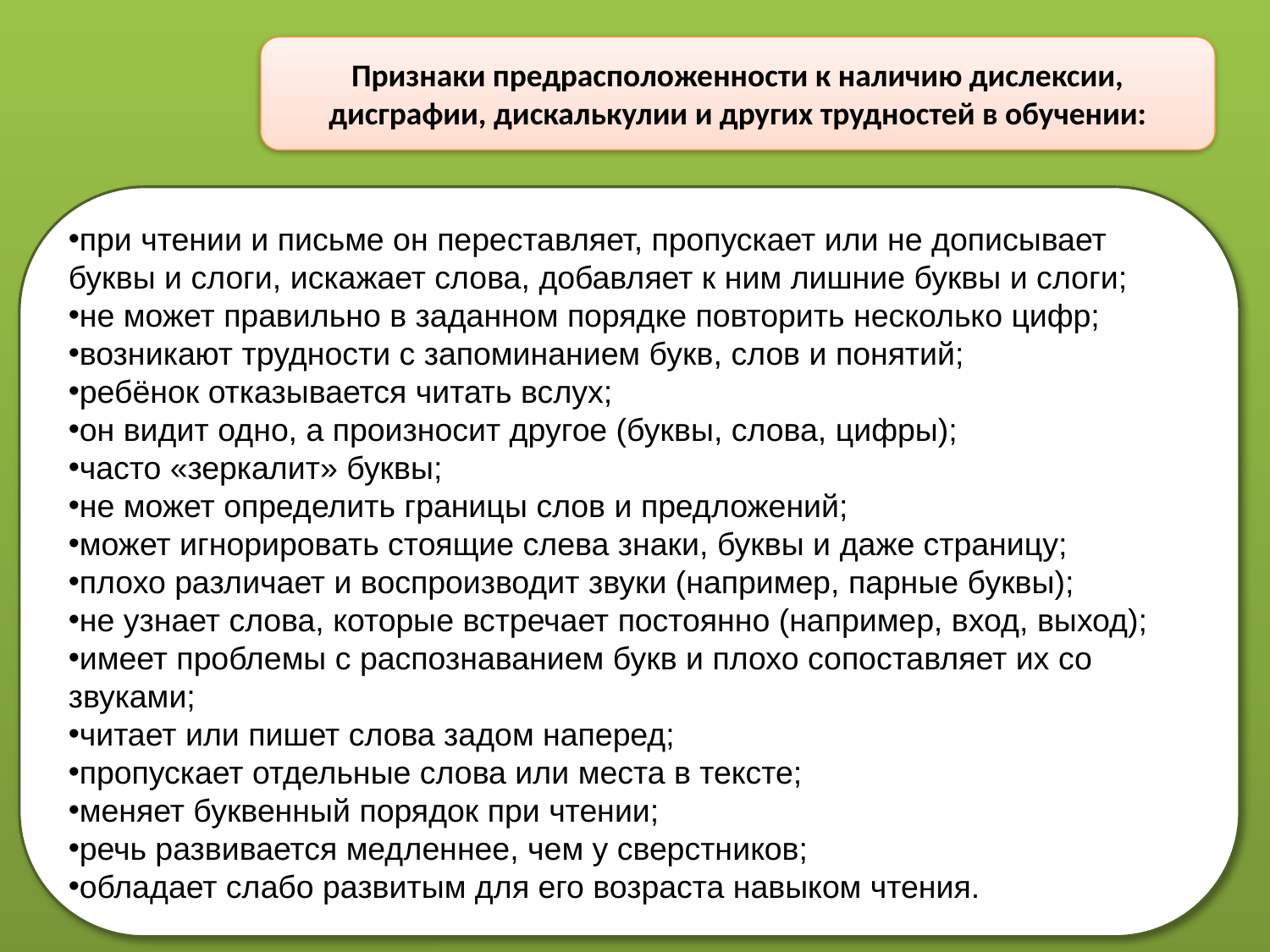

Признаки предрасположенности к наличию дислексии, дисграфии, дискалькулии и других трудностей в обучении:
при чтении и письме он переставляет, пропускает или не дописывает буквы и слоги, искажает слова, добавляет к ним лишние буквы и слоги;
не может правильно в заданном порядке повторить несколько цифр;
возникают трудности с запоминанием букв, слов и понятий;
ребёнок отказывается читать вслух;
он видит одно, а произносит другое (буквы, слова, цифры);
часто «зеркалит» буквы;
не может определить границы слов и предложений;
может игнорировать стоящие слева знаки, буквы и даже страницу;
плохо различает и воспроизводит звуки (например, парные буквы);
не узнает слова, которые встречает постоянно (например, вход, выход);
имеет проблемы с распознаванием букв и плохо сопоставляет их со звуками;
читает или пишет слова задом наперед;
пропускает отдельные слова или места в тексте;
меняет буквенный порядок при чтении;
речь развивается медленнее, чем у сверстников;
обладает слабо развитым для его возраста навыком чтения.